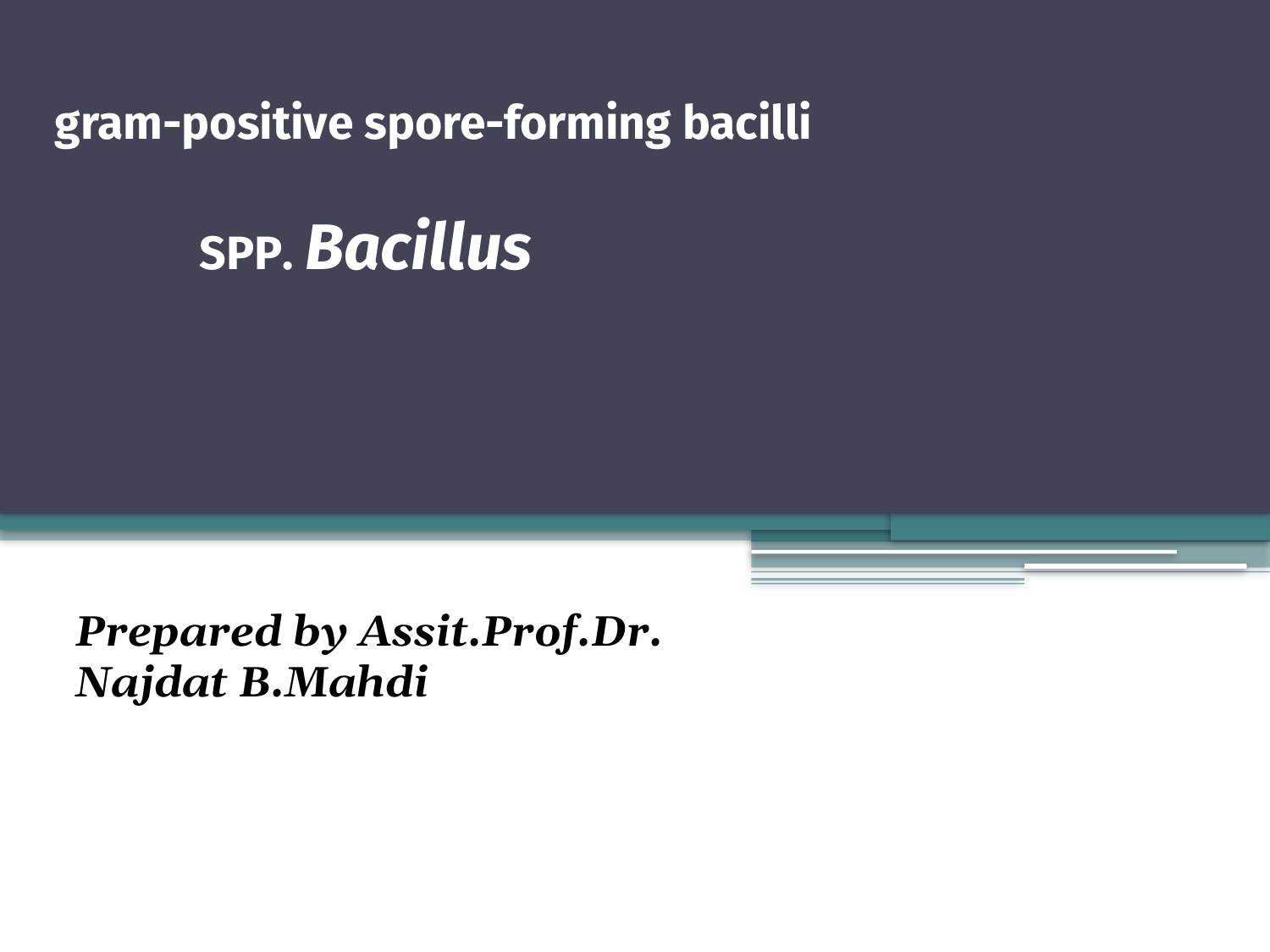

# gram-positive spore-forming bacilli SPP. Bacillus

Prepared by Assit.Prof.Dr. Najdat B.Mahdi